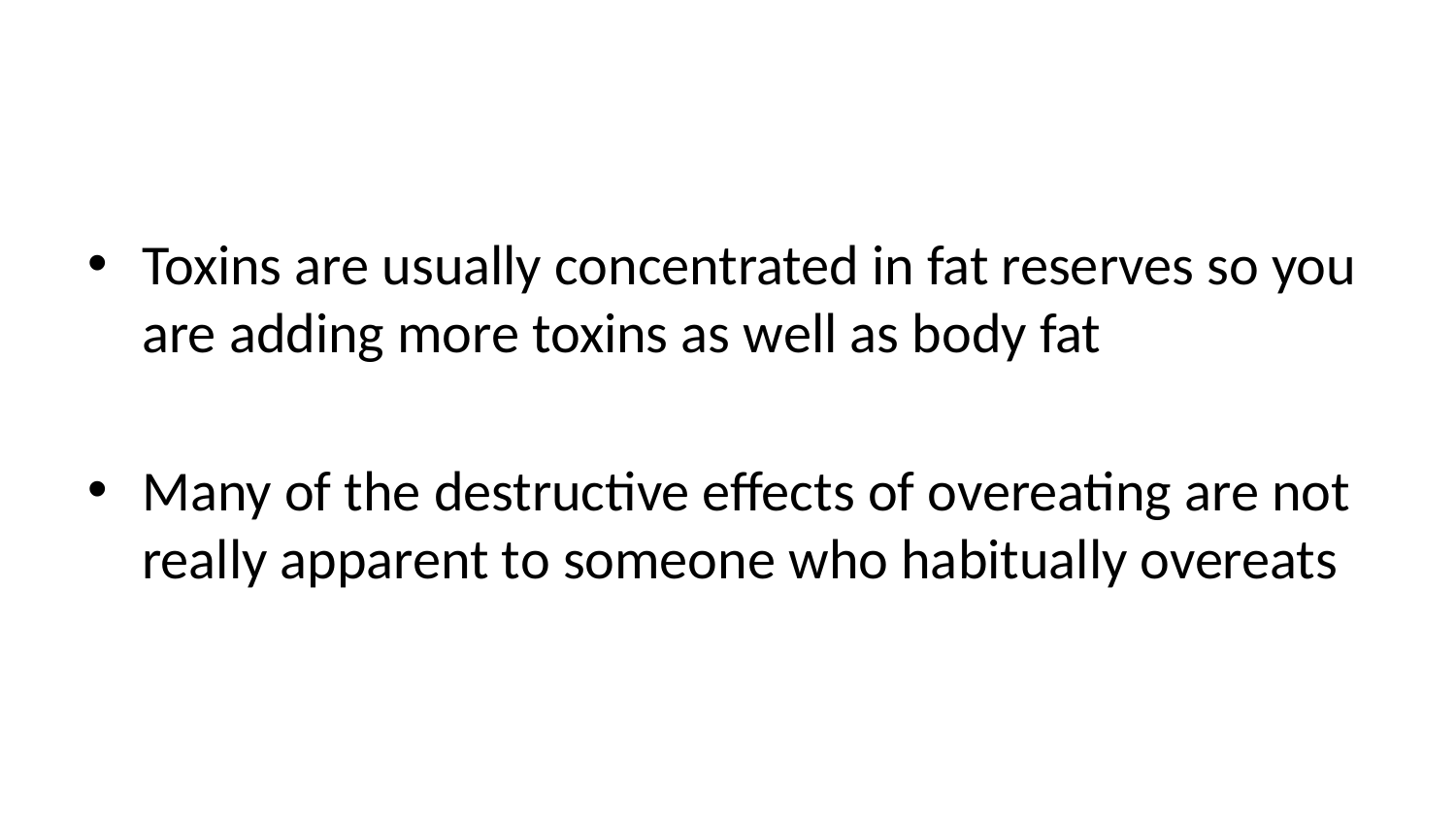

Toxins are usually concentrated in fat reserves so you are adding more toxins as well as body fat

Many of the destructive effects of overeating are not really apparent to someone who habitually overeats